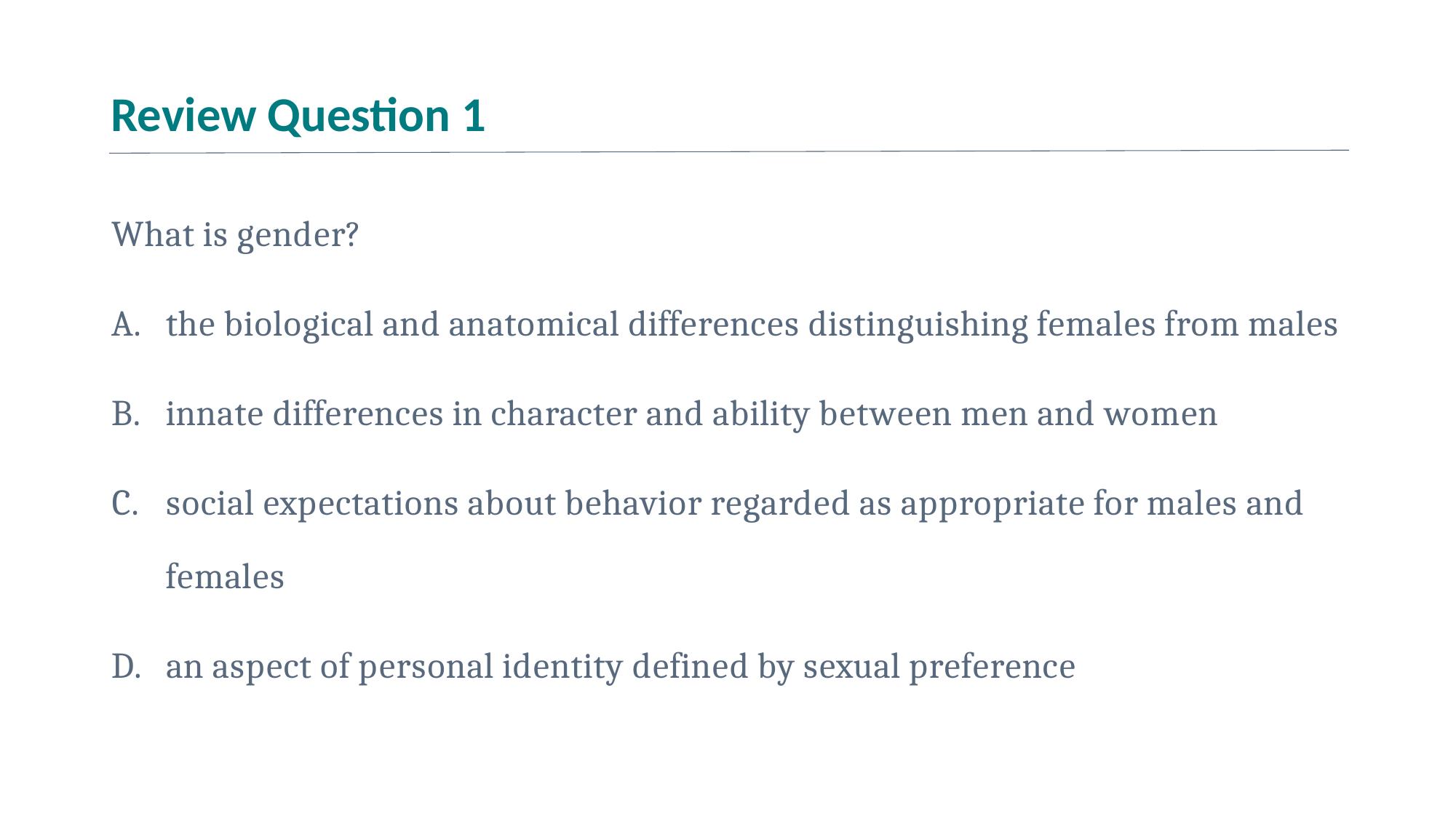

# Review Question 1
What is gender?
the biological and anatomical differences distinguishing females from males
innate differences in character and ability between men and women
social expectations about behavior regarded as appropriate for males and females
an aspect of personal identity defined by sexual preference